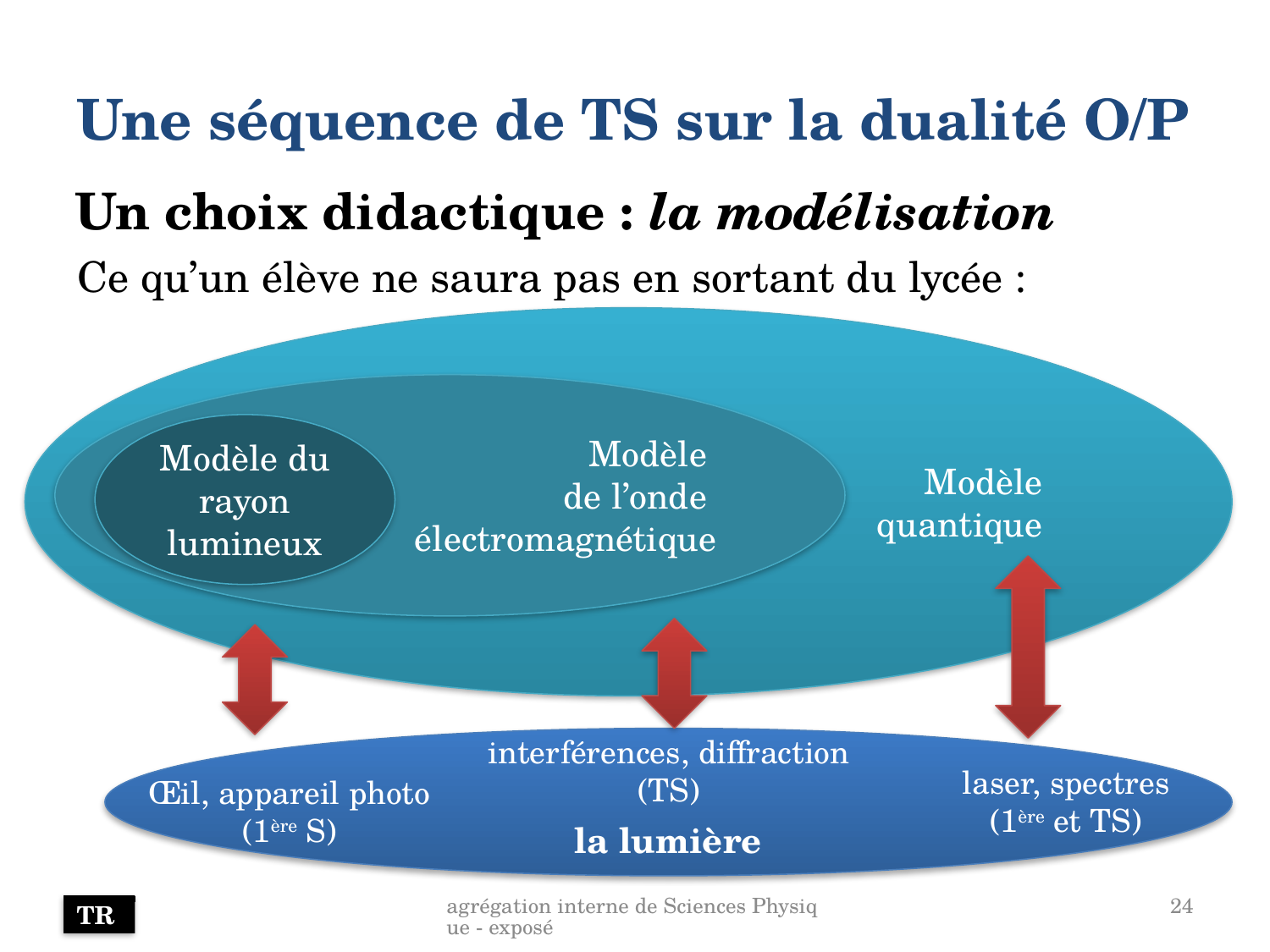

# Une séquence de TS sur la dualité O/P
Un choix didactique : la modélisation
Ce qu’un élève ne saura pas en sortant du lycée :
Modèle
quantique
Modèle
de l’onde
électromagnétique
Modèle du rayon lumineux

interférences, diffraction
(TS)

la lumière
laser, spectres
(1ère et TS)
Œil, appareil photo
(1ère S)
agrégation interne de Sciences Physique - exposé
24
TR